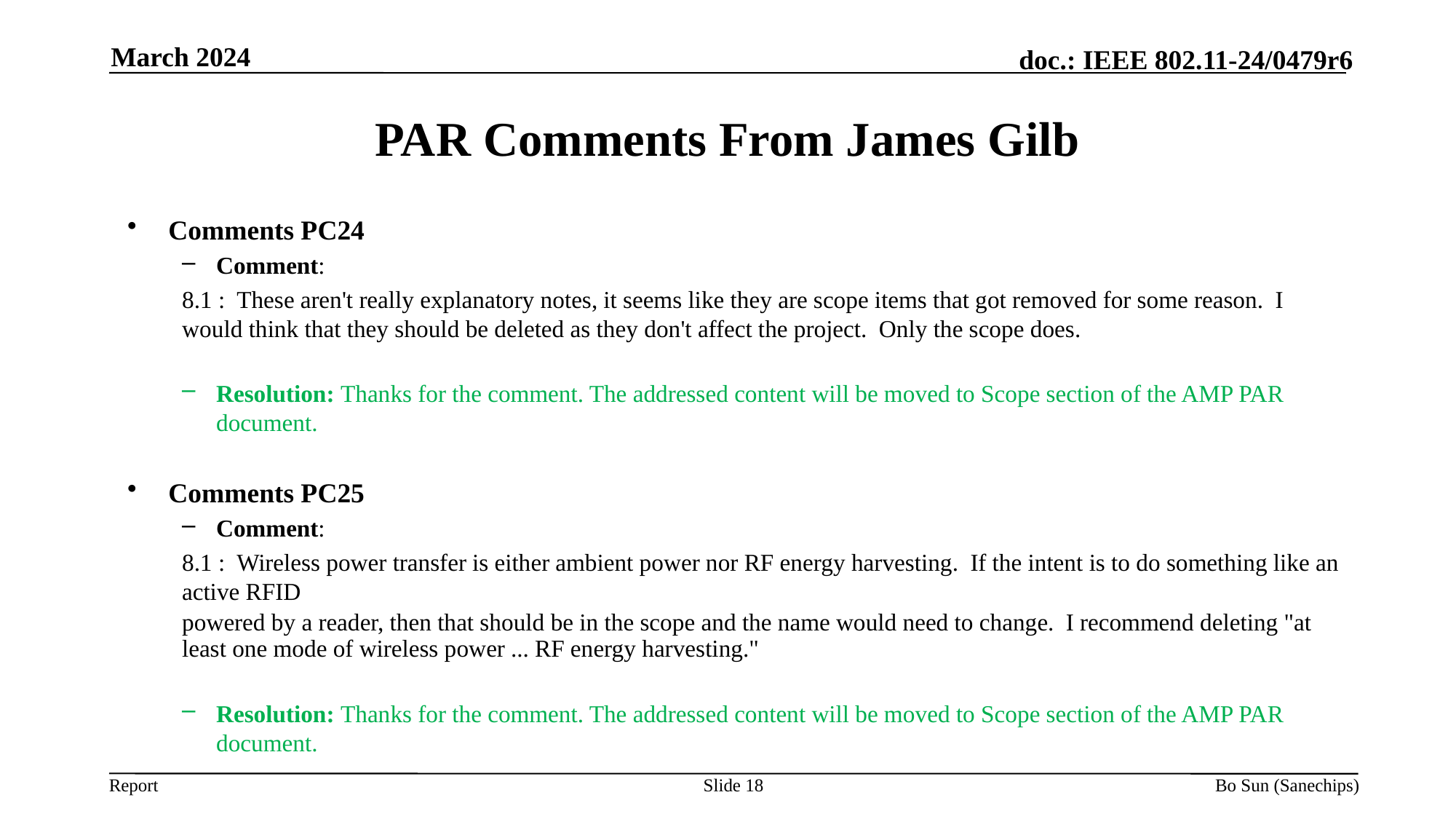

March 2024
PAR Comments From James Gilb
Comments PC24
Comment:
8.1 :  These aren't really explanatory notes, it seems like they are scope items that got removed for some reason.  I would think that they should be deleted as they don't affect the project.  Only the scope does.

Resolution: Thanks for the comment. The addressed content will be moved to Scope section of the AMP PAR document.

Comments PC25
Comment:
8.1 :  Wireless power transfer is either ambient power nor RF energy harvesting.  If the intent is to do something like an active RFID
powered by a reader, then that should be in the scope and the name would need to change.  I recommend deleting "at least one mode of wireless power ... RF energy harvesting."

Resolution: Thanks for the comment. The addressed content will be moved to Scope section of the AMP PAR document.
Slide 18
Bo Sun (Sanechips)